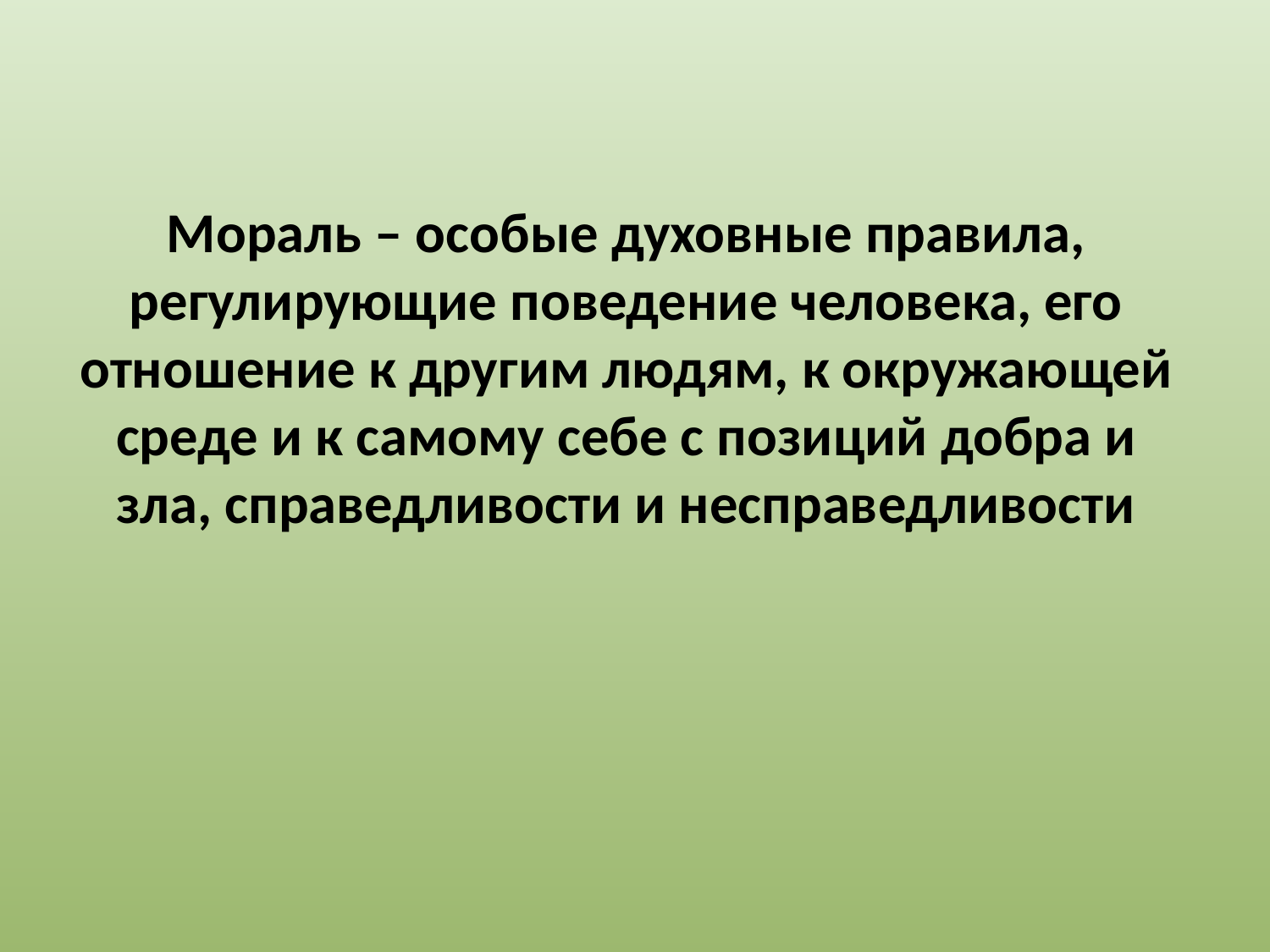

# Мораль – особые духовные правила, регулирующие поведение человека, его отношение к другим людям, к окружающей среде и к самому себе с позиций добра и зла, справедливости и несправедливости